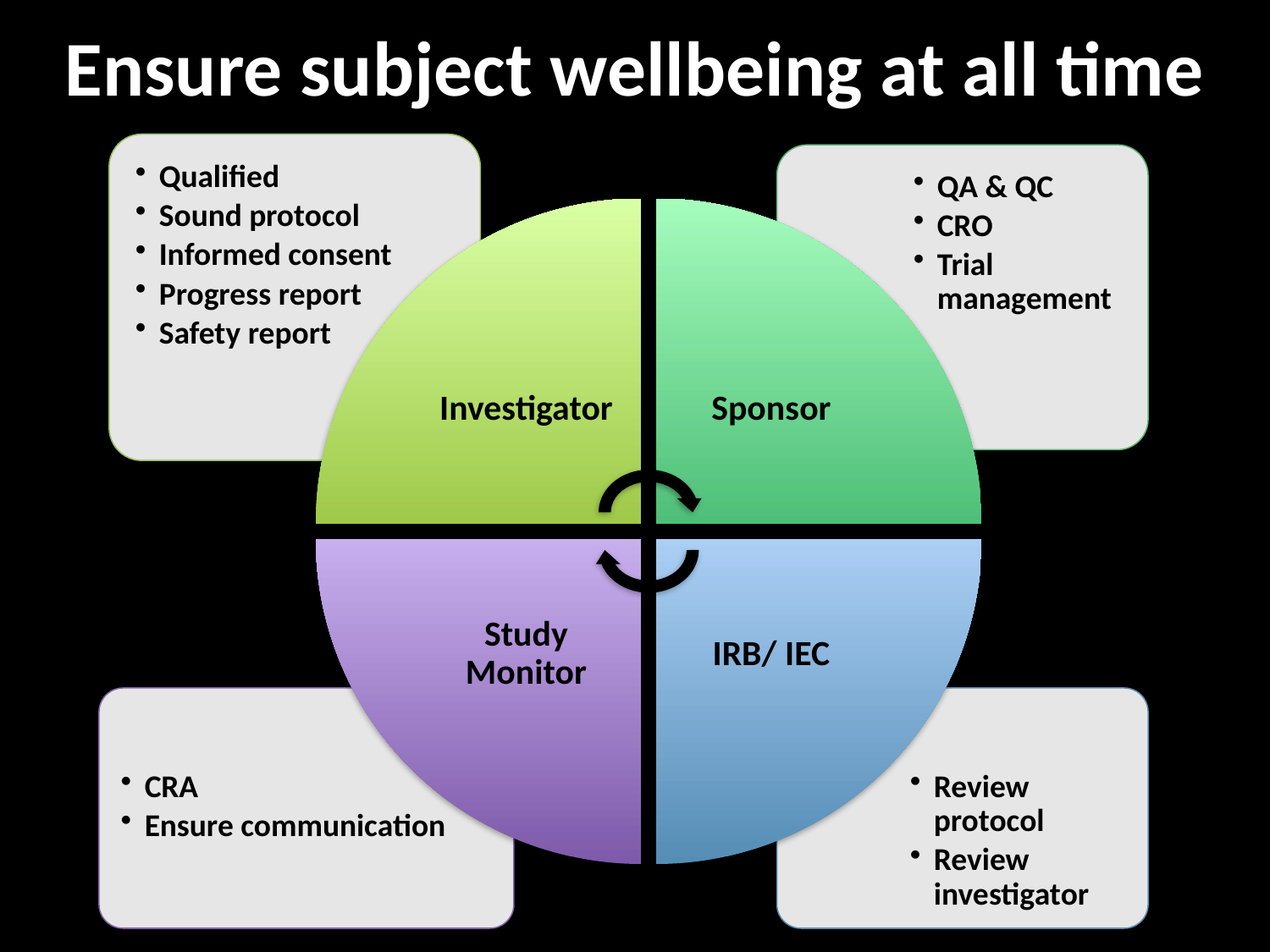

# Ensure subject wellbeing at all time
Review protocol
Review investigator
CRA
Ensure communication
QA & QC
CRO
Trial management
Qualified
Sound protocol
Informed consent
Progress report
Safety report
Investigator
Sponsor
IRB/ IEC
Study Monitor